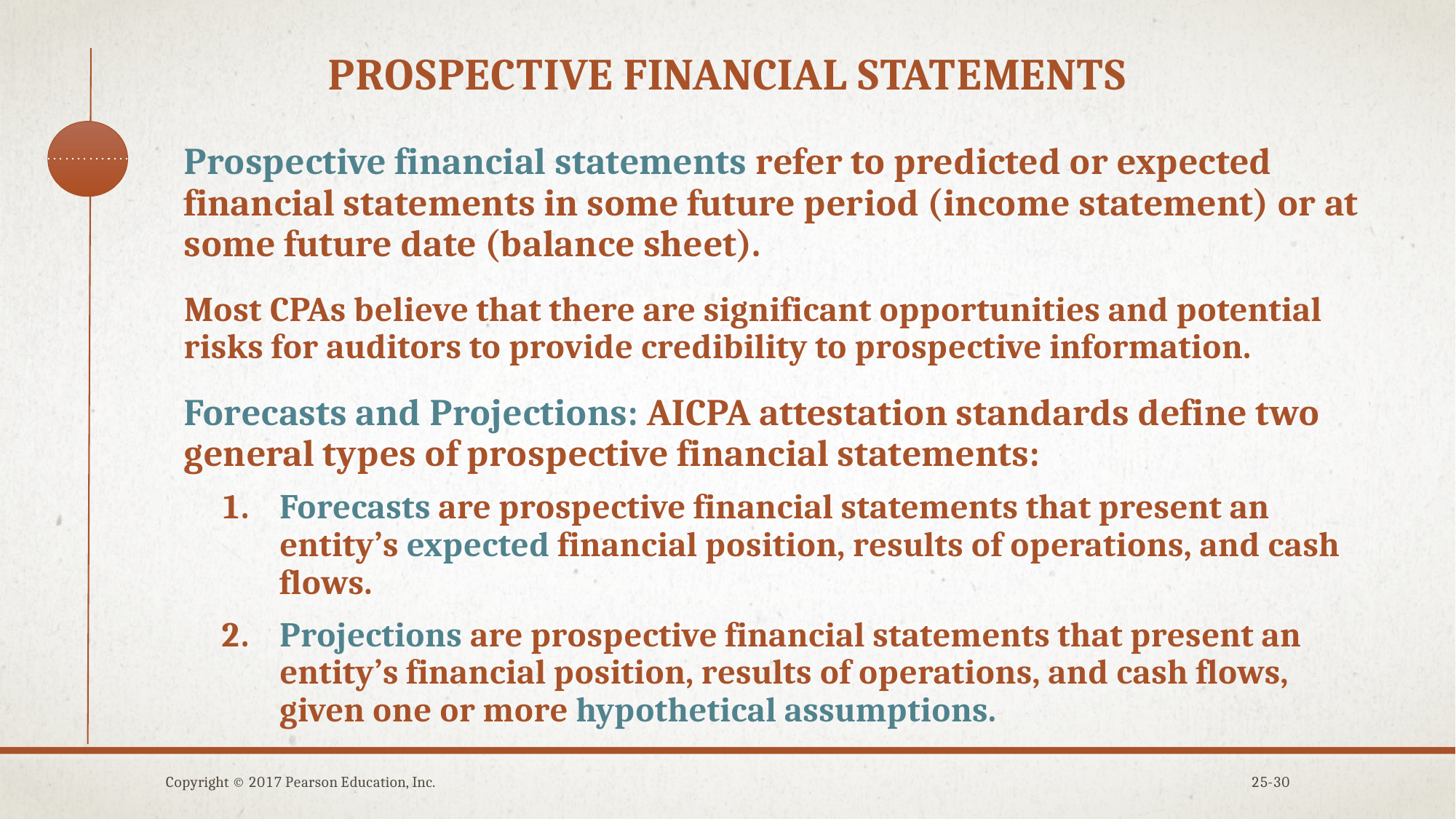

# Prospective financial statements

Prospective financial statements refer to predicted or expected financial statements in some future period (income statement) or at some future date (balance sheet).
Most CPAs believe that there are significant opportunities and potential risks for auditors to provide credibility to prospective information.
Forecasts and Projections: AICPA attestation standards define two general types of prospective financial statements:
Forecasts are prospective financial statements that present an entity’s expected financial position, results of operations, and cash flows.
Projections are prospective financial statements that present an entity’s financial position, results of operations, and cash flows, given one or more hypothetical assumptions.

Copyright © 2017 Pearson Education, Inc.
25-30